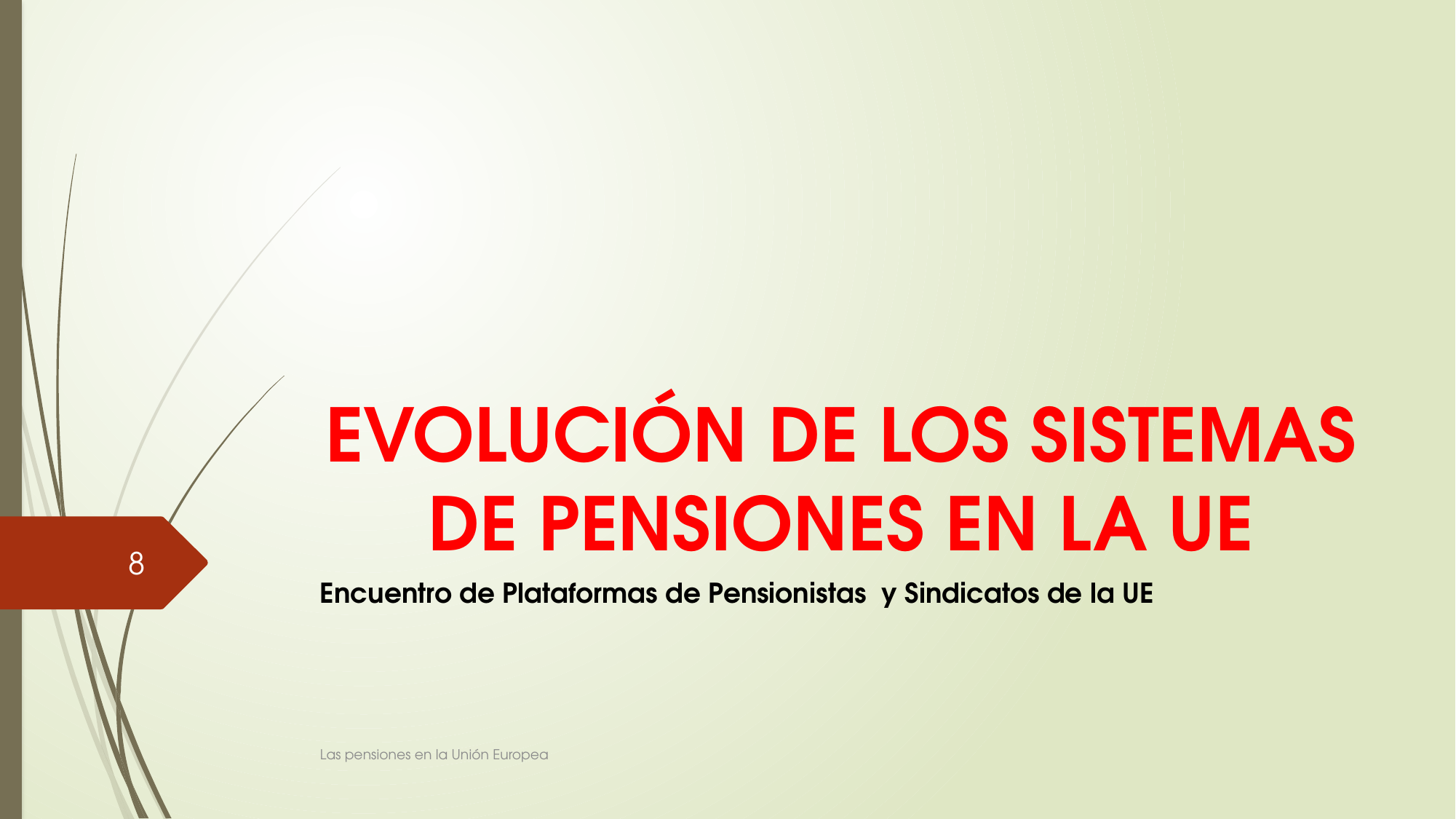

# EVOLUCIÓN DE LOS SISTEMAS DE PENSIONES EN LA UE
8
Encuentro de Plataformas de Pensionistas  y Sindicatos de la UE
Las pensiones en la Unión Europea